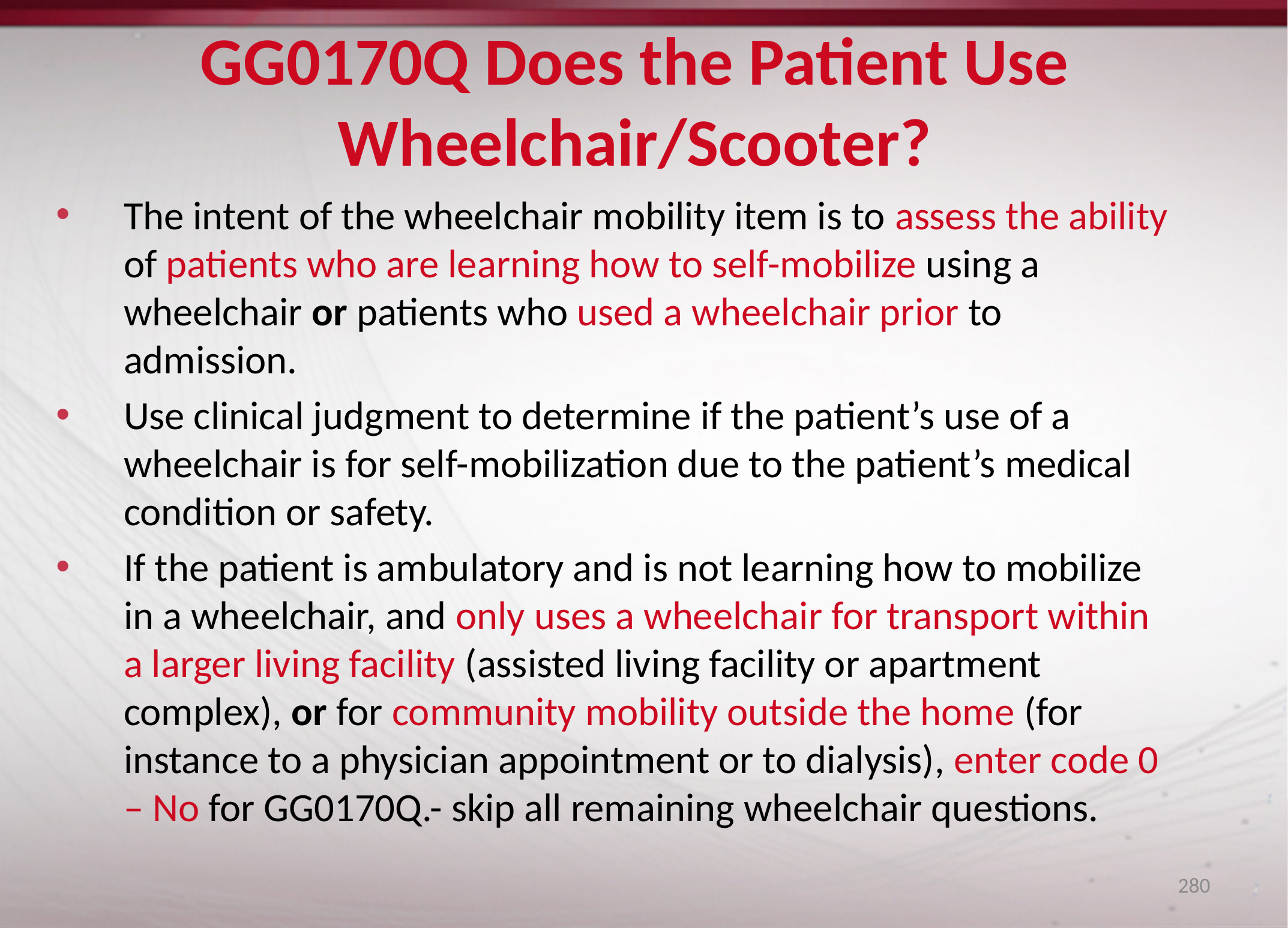

# GG0170Q Does the Patient Use Wheelchair/Scooter?
The intent of the wheelchair mobility item is to assess the ability of patients who are learning how to self-mobilize using a wheelchair or patients who used a wheelchair prior to admission.
Use clinical judgment to determine if the patient’s use of a wheelchair is for self-mobilization due to the patient’s medical condition or safety.
If the patient is ambulatory and is not learning how to mobilize in a wheelchair, and only uses a wheelchair for transport within a larger living facility (assisted living facility or apartment complex), or for community mobility outside the home (for instance to a physician appointment or to dialysis), enter code 0 – No for GG0170Q.- skip all remaining wheelchair questions.

280